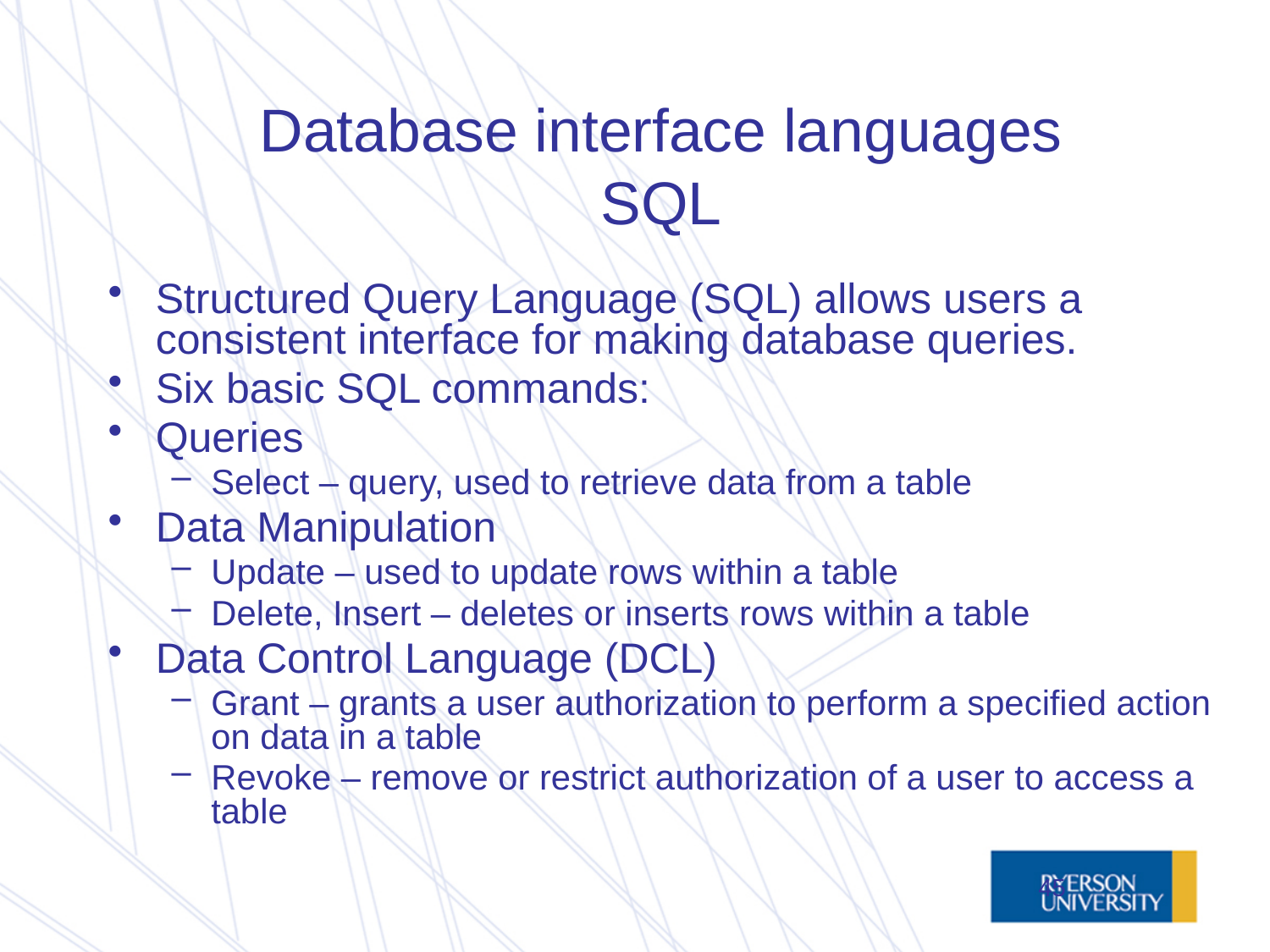

# Database interface languages SQL
Structured Query Language (SQL) allows users a consistent interface for making database queries.
Six basic SQL commands:
Queries
Select – query, used to retrieve data from a table
Data Manipulation
Update – used to update rows within a table
Delete, Insert – deletes or inserts rows within a table
Data Control Language (DCL)
Grant – grants a user authorization to perform a specified action on data in a table
Revoke – remove or restrict authorization of a user to access a table

45